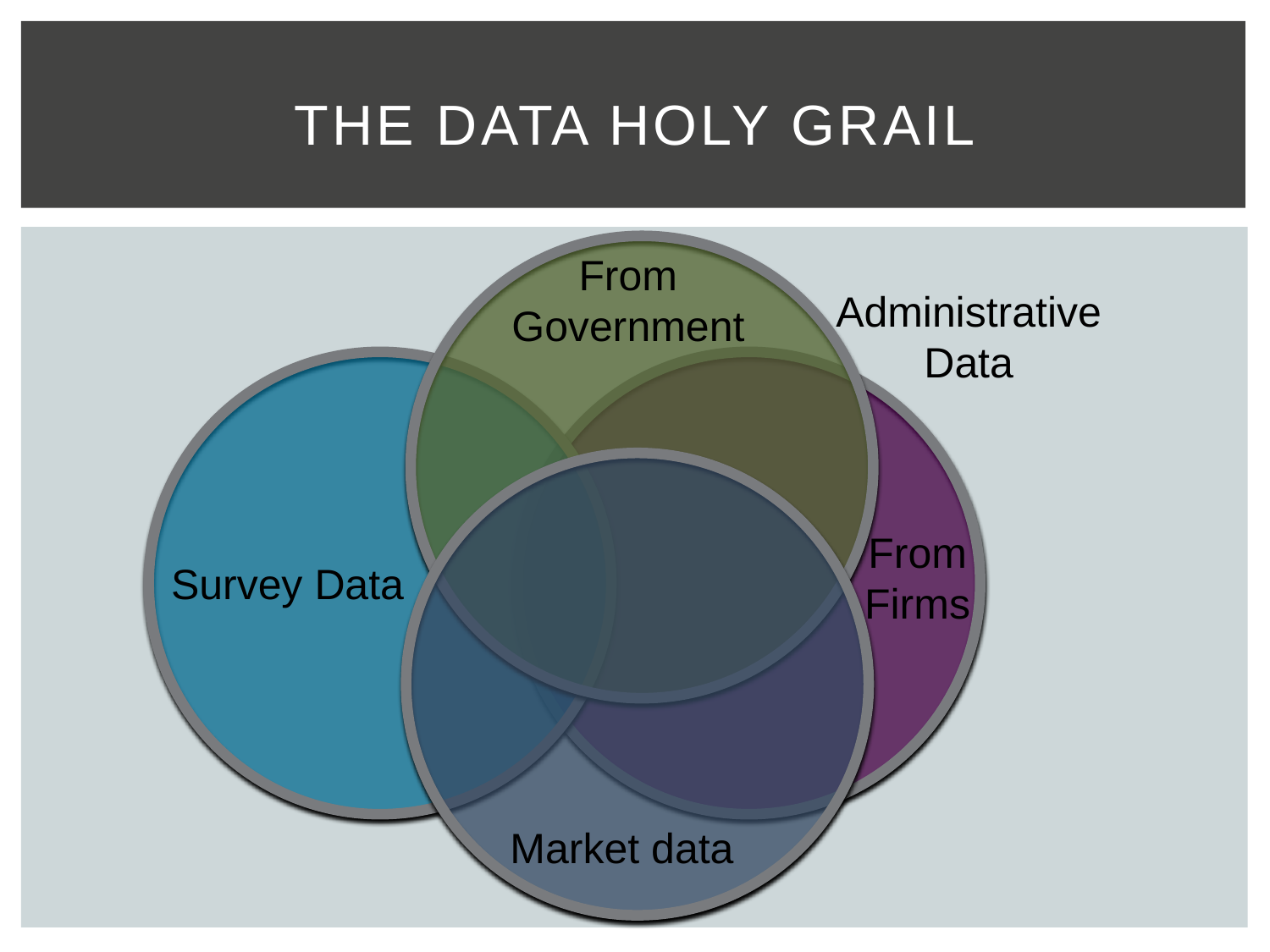

# The Data Holy Grail

From
Government
Administrative
Data

From
Firms
Survey Data
Market data